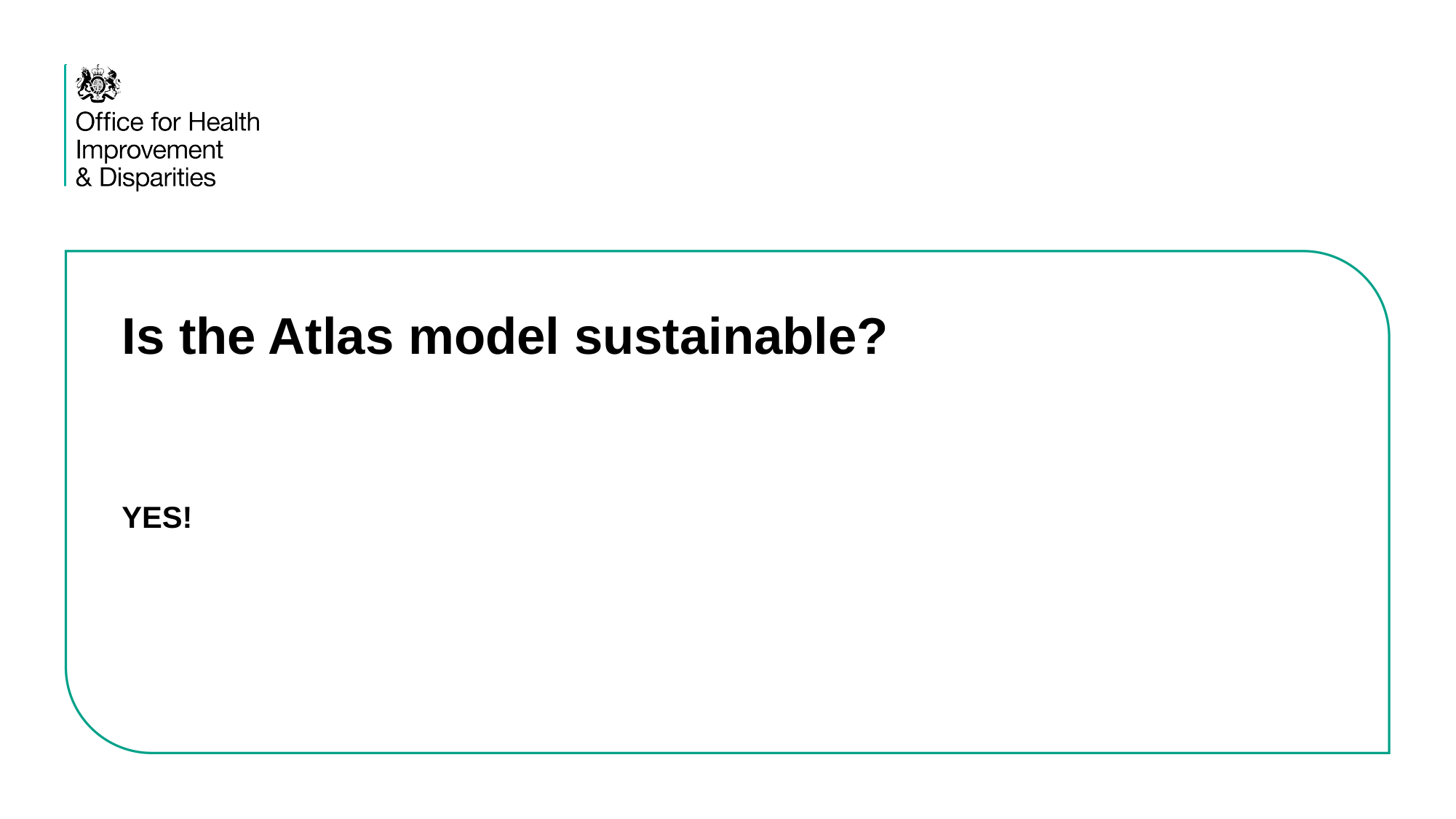

# Is the Atlas model sustainable?
YES!